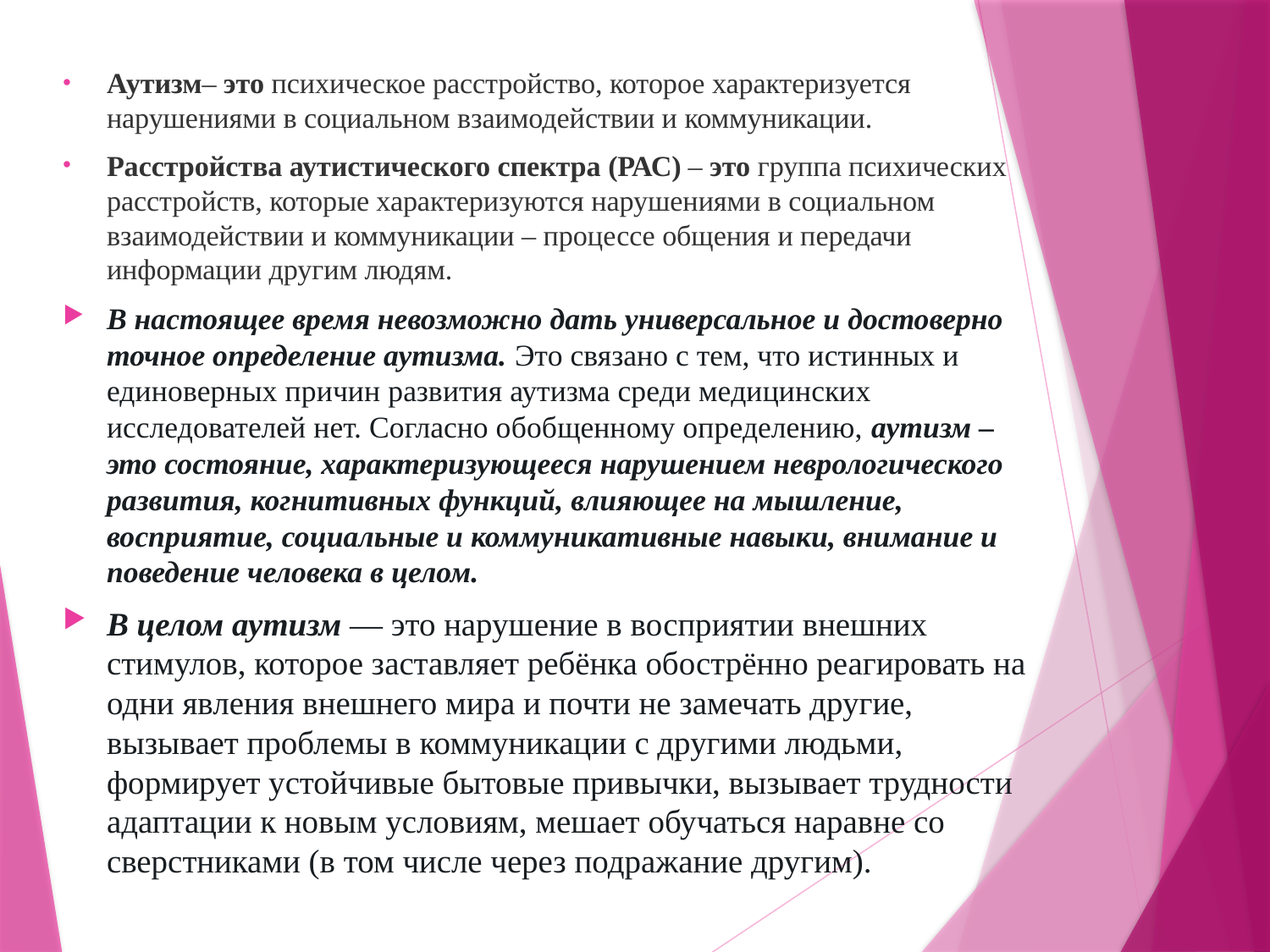

Аутизм– это психическое расстройство, которое характеризуется нарушениями в социальном взаимодействии и коммуникации.
Расстройства аутистического спектра (РАС) – это группа психических расстройств, которые характеризуются нарушениями в социальном взаимодействии и коммуникации – процессе общения и передачи информации другим людям.
В настоящее время невозможно дать универсальное и достоверно точное определение аутизма. Это связано с тем, что истинных и единоверных причин развития аутизма среди медицинских исследователей нет. Согласно обобщенному определению, аутизм – это состояние, характеризующееся нарушением неврологического развития, когнитивных функций, влияющее на мышление, восприятие, социальные и коммуникативные навыки, внимание и поведение человека в целом.
В целом аутизм — это нарушение в восприятии внешних стимулов, которое заставляет ребёнка обострённо реагировать на одни явления внешнего мира и почти не замечать другие, вызывает проблемы в коммуникации с другими людьми, формирует устойчивые бытовые привычки, вызывает трудности адаптации к новым условиям, мешает обучаться наравне со сверстниками (в том числе через подражание другим).